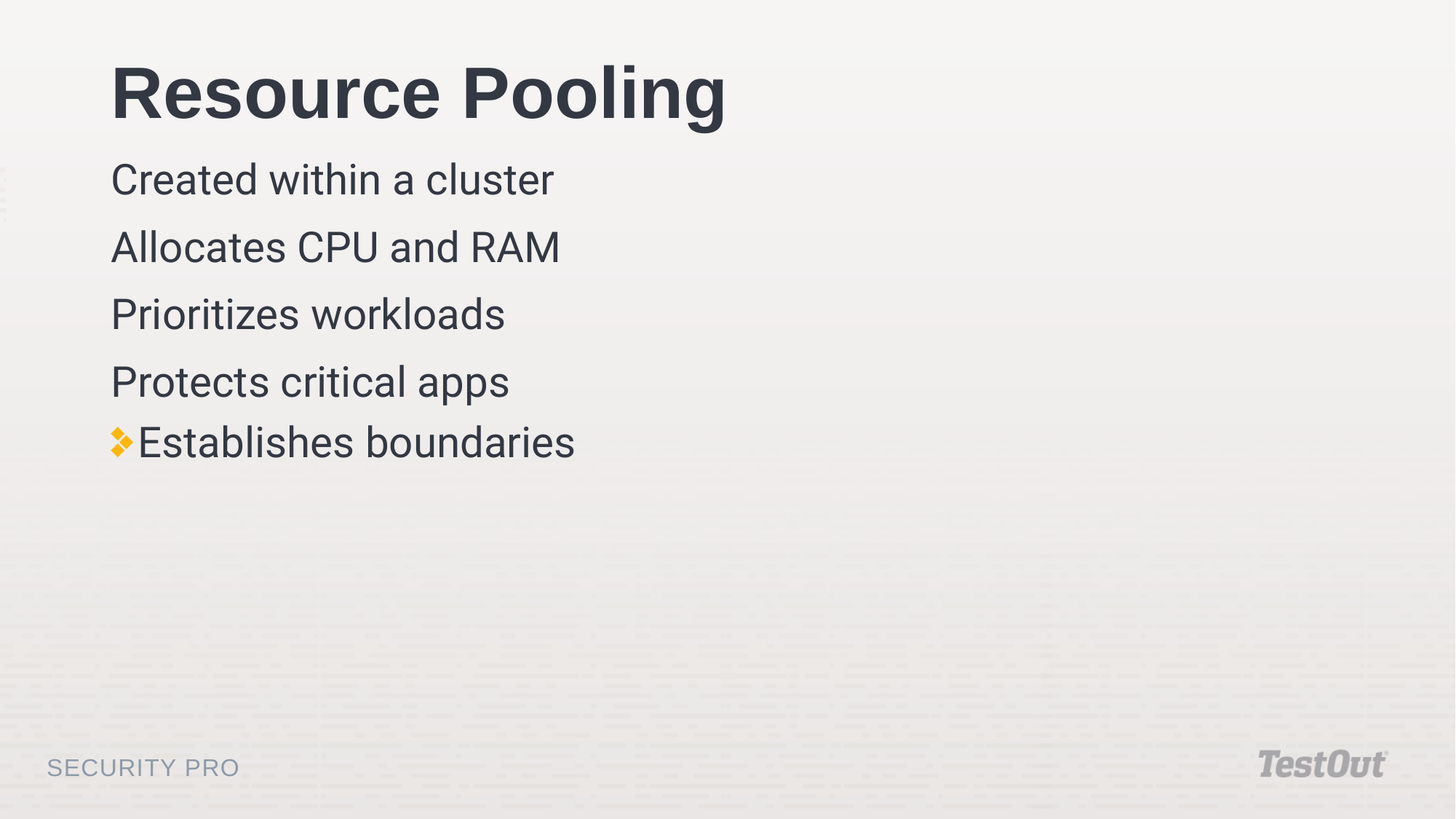

# Resource Pooling
Created within a cluster
Allocates CPU and RAM
Prioritizes workloads
Protects critical apps
Establishes boundaries
Security Pro